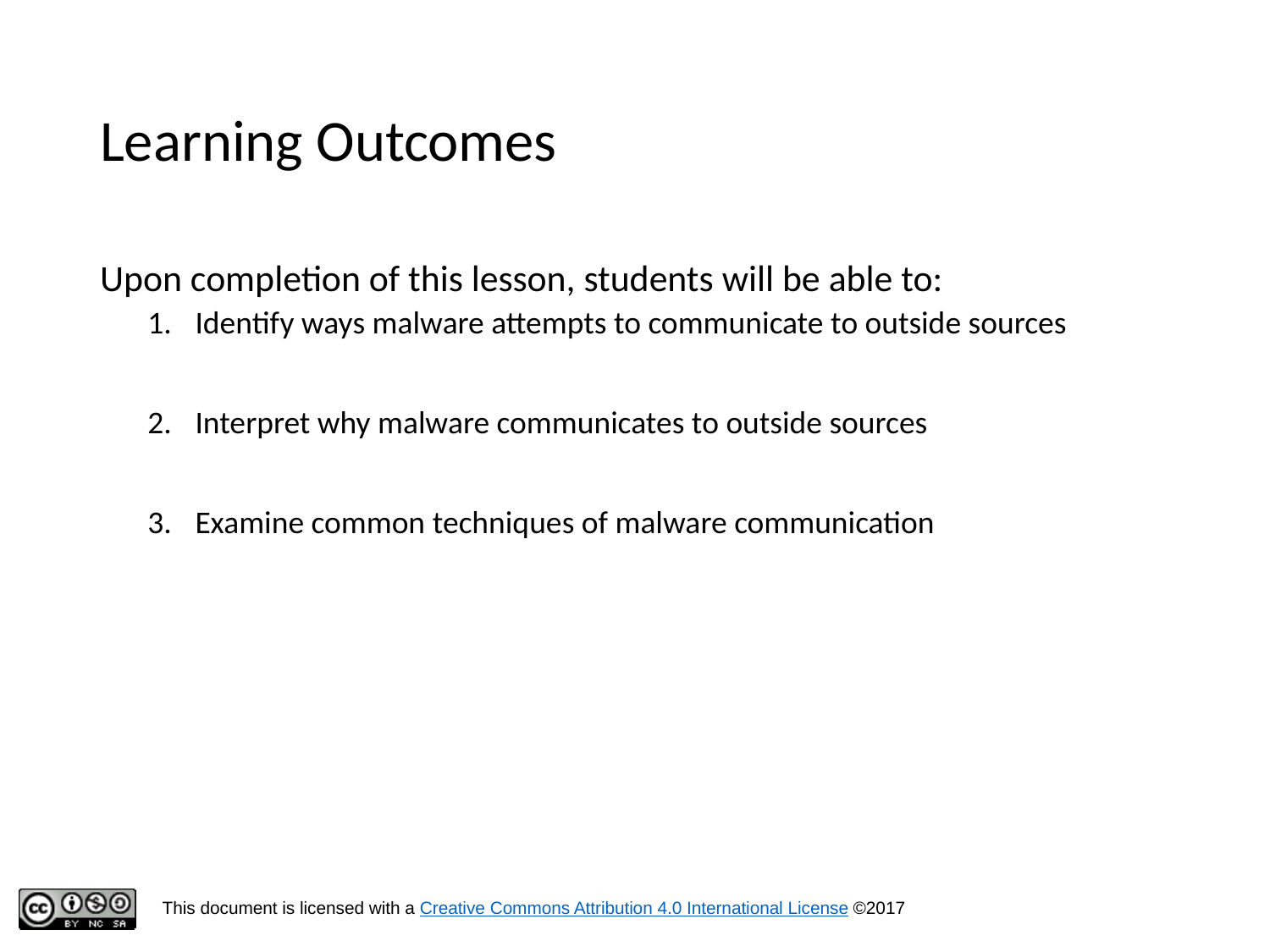

# Learning Outcomes
Upon completion of this lesson, students will be able to:
Identify ways malware attempts to communicate to outside sources

Interpret why malware communicates to outside sources

Examine common techniques of malware communication